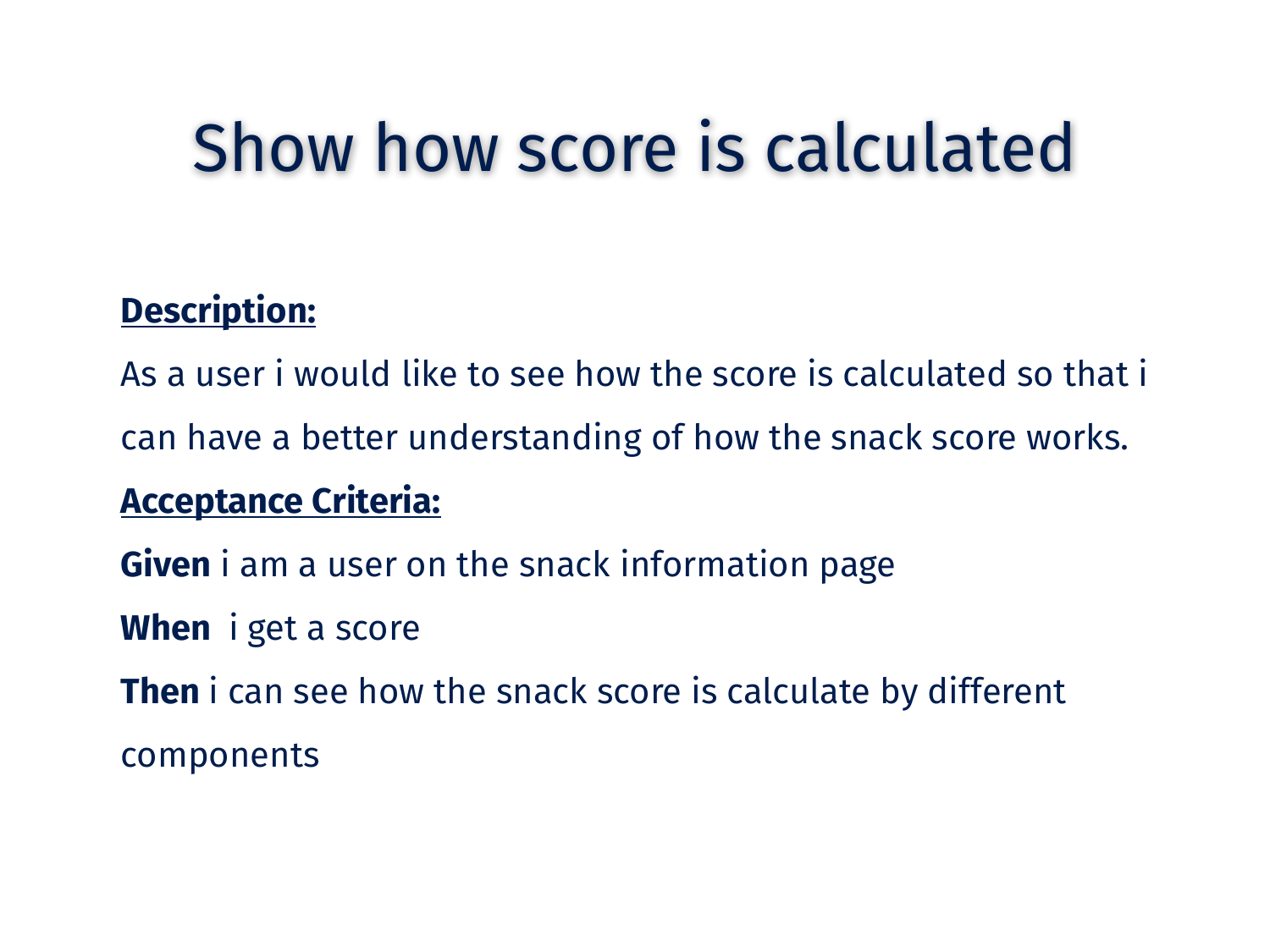

# Show how score is calculated
Description:
As a user i would like to see how the score is calculated so that i can have a better understanding of how the snack score works.
Acceptance Criteria:
Given i am a user on the snack information page
When  i get a score
Then i can see how the snack score is calculate by different components